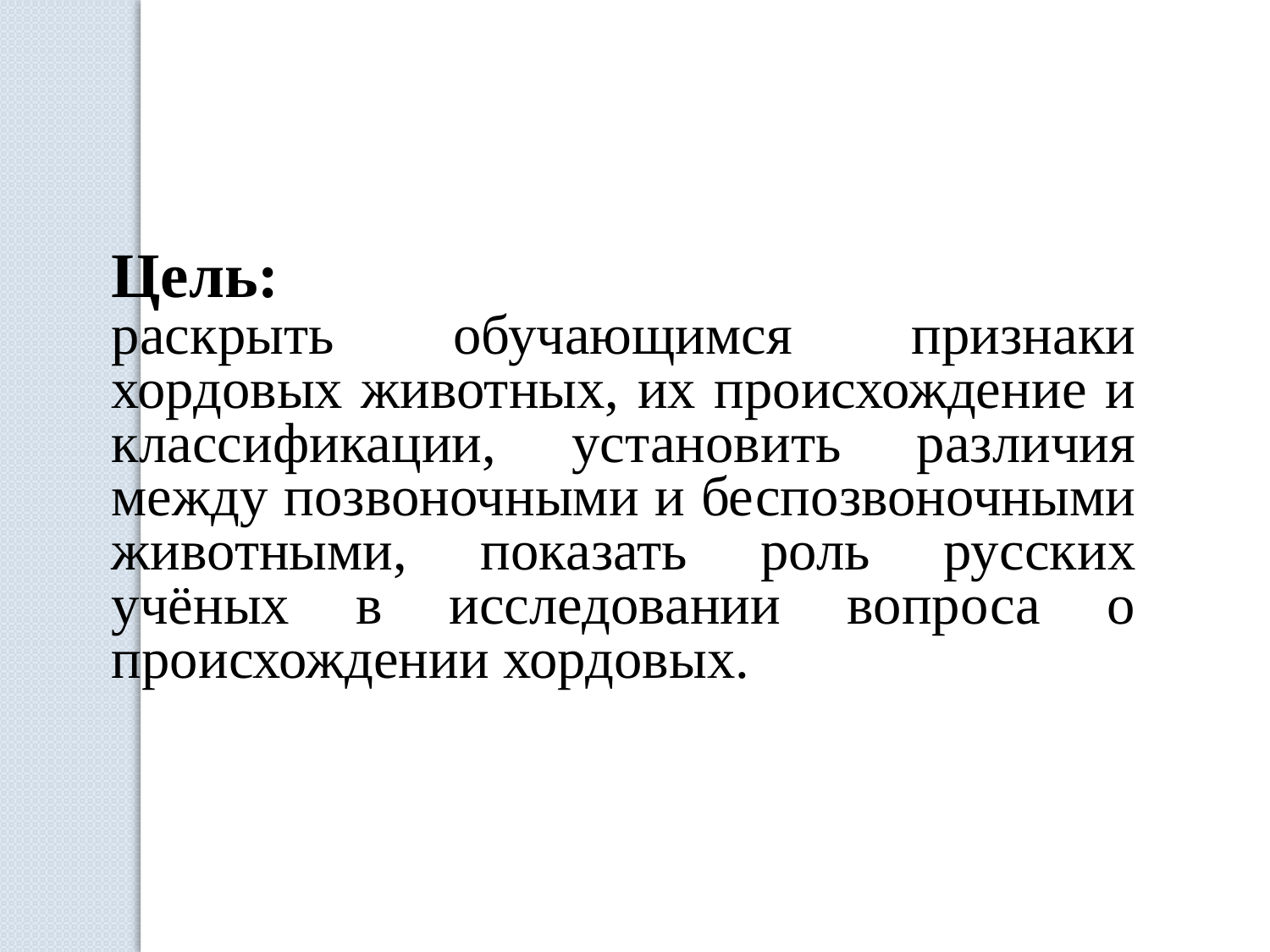

Цель:
раскрыть обучающимся признаки хордовых животных, их происхождение и классификации, установить различия между позвоночными и беспозвоночными животными, показать роль русских учёных в исследовании вопроса о происхождении хордовых.